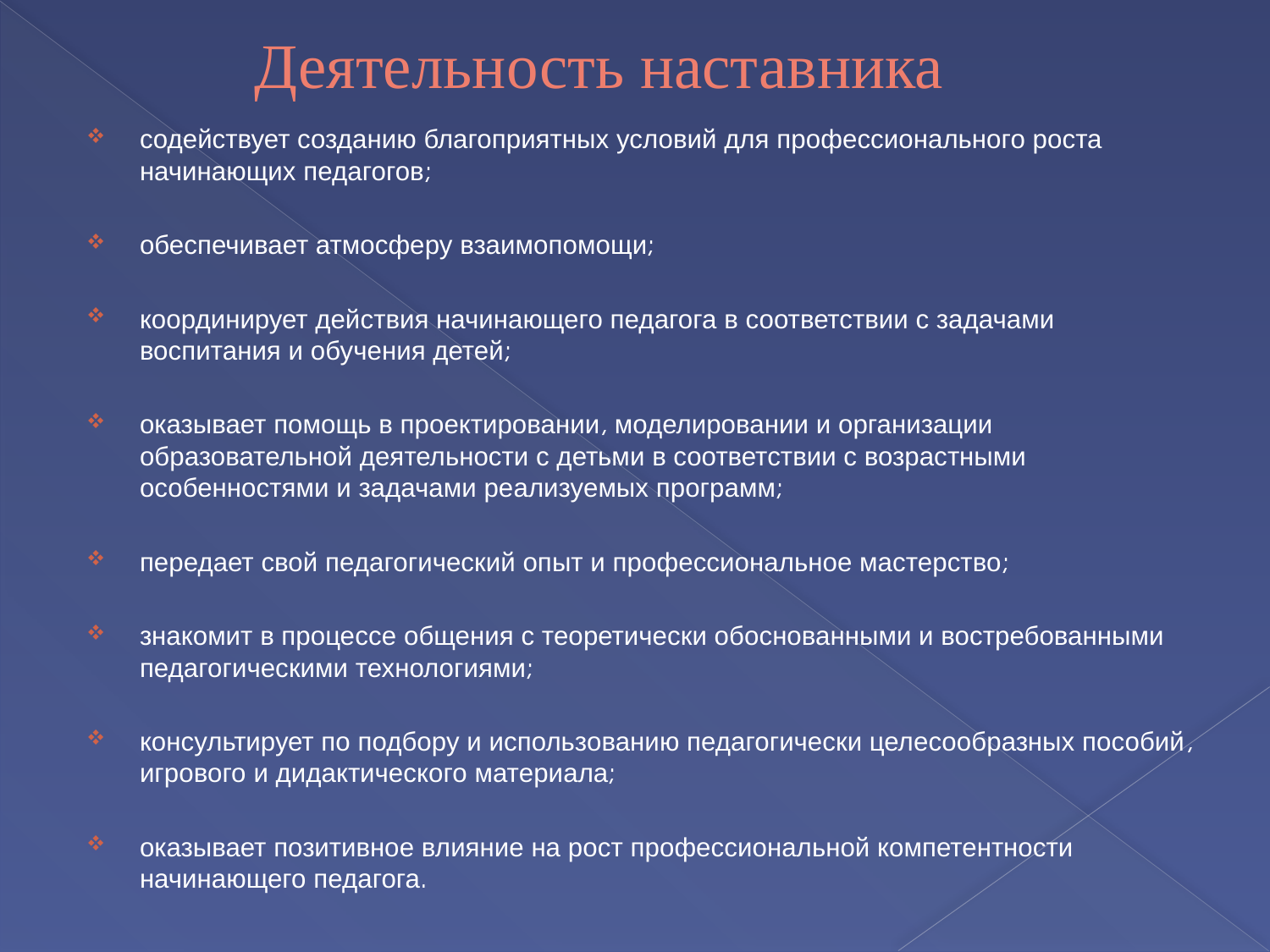

# Деятельность наставника
содействует созданию благоприятных условий для профессионального роста начинающих педагогов;

обеспечивает атмосферу взаимопомощи;

координирует действия начинающего педагога в соответствии с задачами воспитания и обучения детей;

оказывает помощь в проектировании, моделировании и организации образовательной деятельности с детьми в соответствии с возрастными особенностями и задачами реализуемых программ;

передает свой педагогический опыт и профессиональное мастерство;

знакомит в процессе общения с теоретически обоснованными и востребованными педагогическими технологиями;

консультирует по подбору и использованию педагогически целесообразных пособий, игрового и дидактического материала;

оказывает позитивное влияние на рост профессиональной компетентности начинающего педагога.